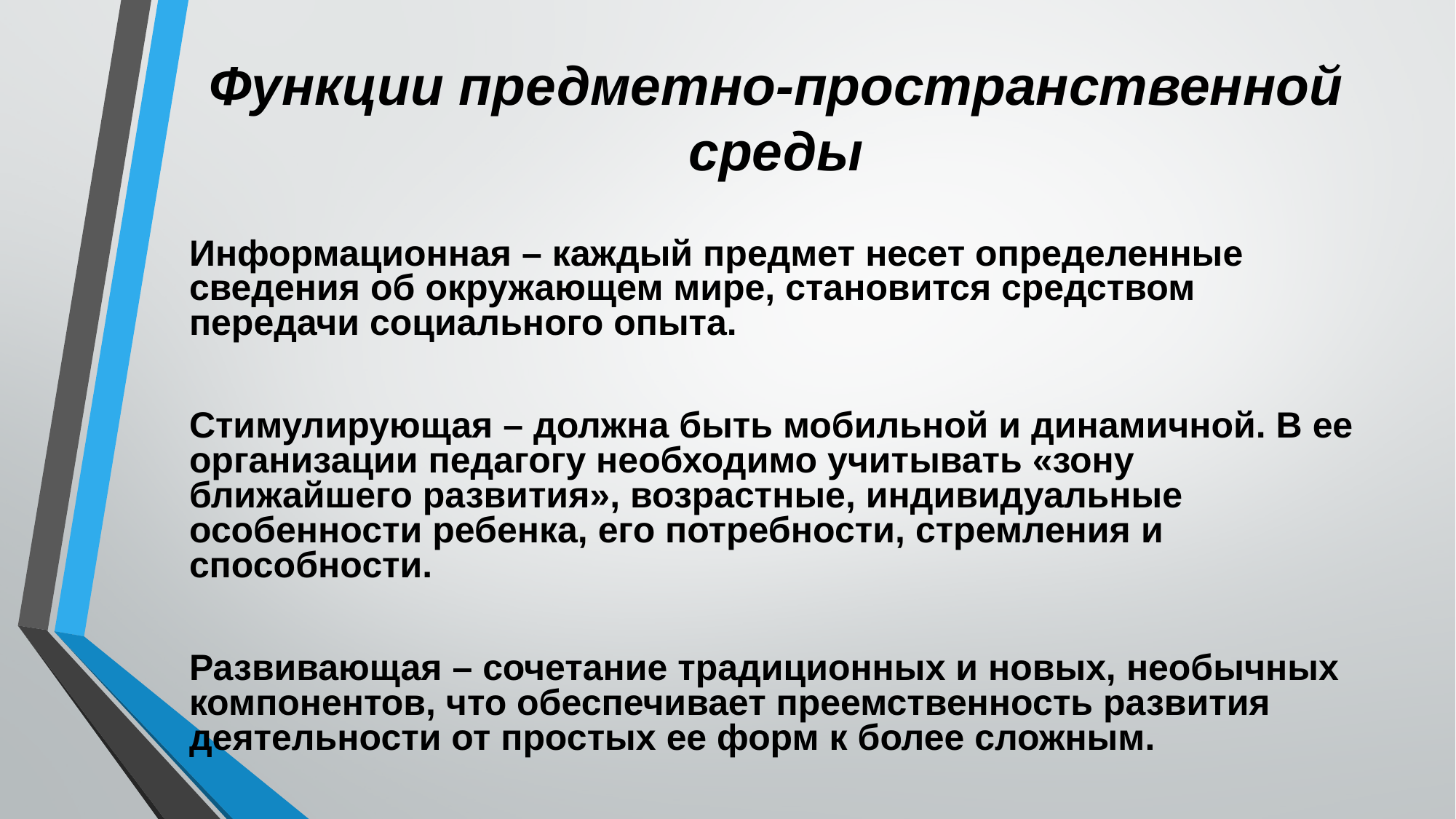

# Функции предметно-пространственной среды
Информационная – каждый предмет несет определенные сведения об окружающем мире, становится средством передачи социального опыта.

Стимулирующая – должна быть мобильной и динамичной. В ее организации педагогу необходимо учитывать «зону ближайшего развития», возрастные, индивидуальные особенности ребенка, его потребности, стремления и способности.

Развивающая – сочетание традиционных и новых, необычных компонентов, что обеспечивает преемственность развития деятельности от простых ее форм к более сложным.